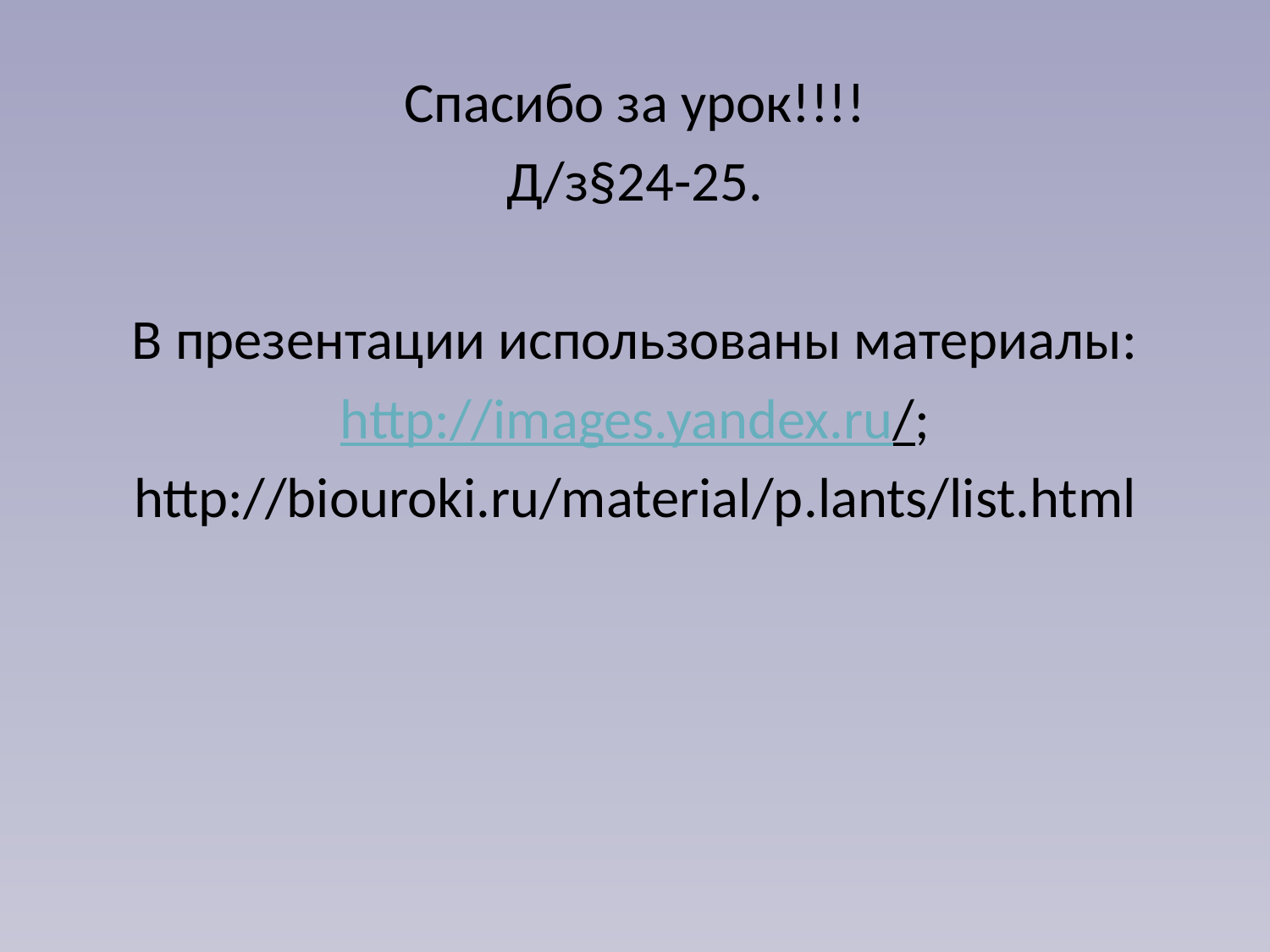

#
Спасибо за урок!!!!
Д/з§24-25.

В презентации использованы материалы:
http://images.yandex.ru/;
http://biouroki.ru/material/p.lants/list.html